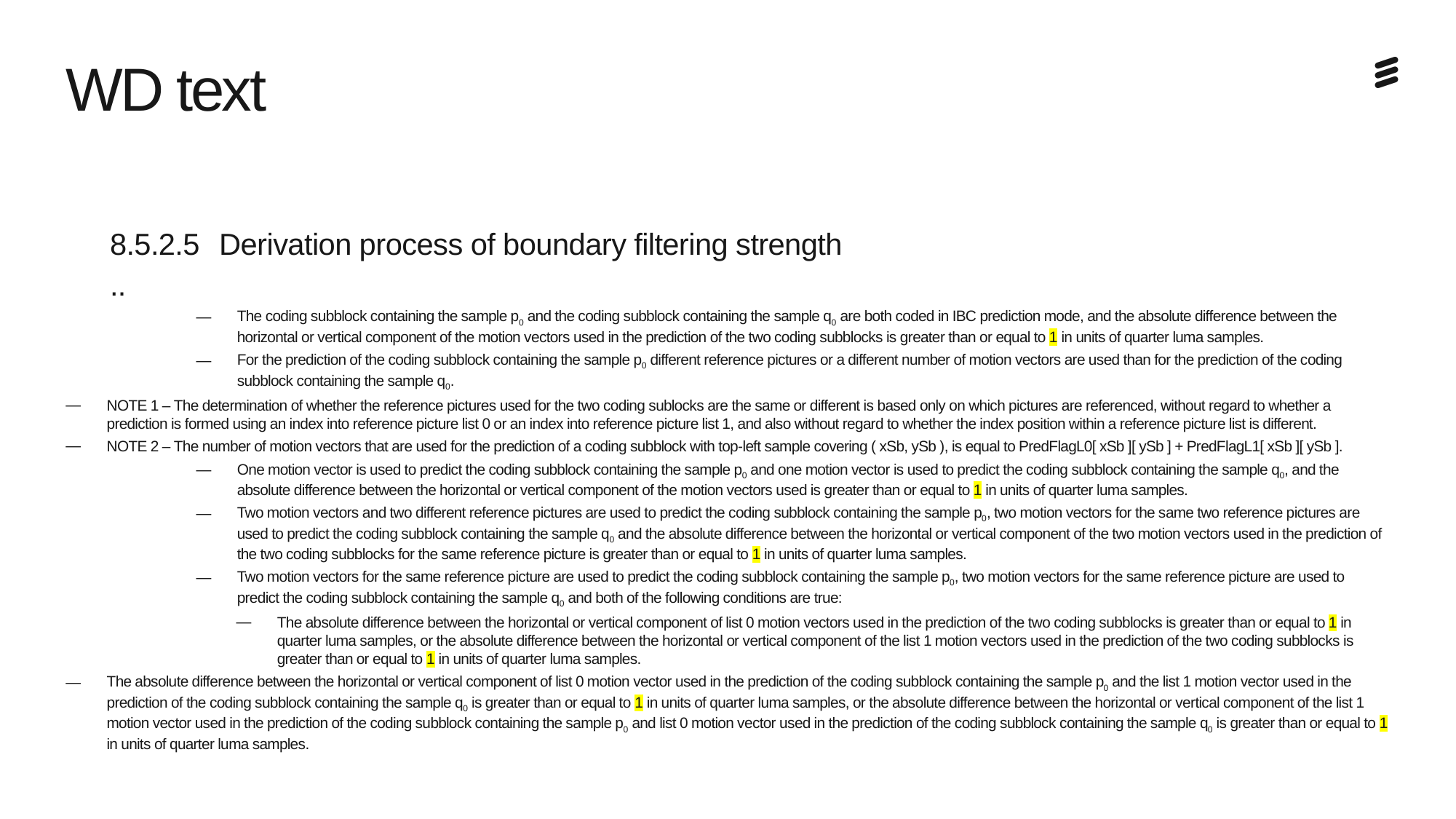

# WD text
8.5.2.5	Derivation process of boundary filtering strength
..
The coding subblock containing the sample p0 and the coding subblock containing the sample q0 are both coded in IBC prediction mode, and the absolute difference between the horizontal or vertical component of the motion vectors used in the prediction of the two coding subblocks is greater than or equal to 1 in units of quarter luma samples.
For the prediction of the coding subblock containing the sample p0 different reference pictures or a different number of motion vectors are used than for the prediction of the coding subblock containing the sample q0.
NOTE 1 – The determination of whether the reference pictures used for the two coding sublocks are the same or different is based only on which pictures are referenced, without regard to whether a prediction is formed using an index into reference picture list 0 or an index into reference picture list 1, and also without regard to whether the index position within a reference picture list is different.
NOTE 2 – The number of motion vectors that are used for the prediction of a coding subblock with top-left sample covering ( xSb, ySb ), is equal to PredFlagL0[ xSb ][ ySb ] + PredFlagL1[ xSb ][ ySb ].
One motion vector is used to predict the coding subblock containing the sample p0 and one motion vector is used to predict the coding subblock containing the sample q0, and the absolute difference between the horizontal or vertical component of the motion vectors used is greater than or equal to 1 in units of quarter luma samples.
Two motion vectors and two different reference pictures are used to predict the coding subblock containing the sample p0, two motion vectors for the same two reference pictures are used to predict the coding subblock containing the sample q0 and the absolute difference between the horizontal or vertical component of the two motion vectors used in the prediction of the two coding subblocks for the same reference picture is greater than or equal to 1 in units of quarter luma samples.
Two motion vectors for the same reference picture are used to predict the coding subblock containing the sample p0, two motion vectors for the same reference picture are used to predict the coding subblock containing the sample q0 and both of the following conditions are true:
The absolute difference between the horizontal or vertical component of list 0 motion vectors used in the prediction of the two coding subblocks is greater than or equal to 1 in quarter luma samples, or the absolute difference between the horizontal or vertical component of the list 1 motion vectors used in the prediction of the two coding subblocks is greater than or equal to 1 in units of quarter luma samples.
The absolute difference between the horizontal or vertical component of list 0 motion vector used in the prediction of the coding subblock containing the sample p0 and the list 1 motion vector used in the prediction of the coding subblock containing the sample q0 is greater than or equal to 1 in units of quarter luma samples, or the absolute difference between the horizontal or vertical component of the list 1 motion vector used in the prediction of the coding subblock containing the sample p0 and list 0 motion vector used in the prediction of the coding subblock containing the sample q0 is greater than or equal to 1 in units of quarter luma samples.